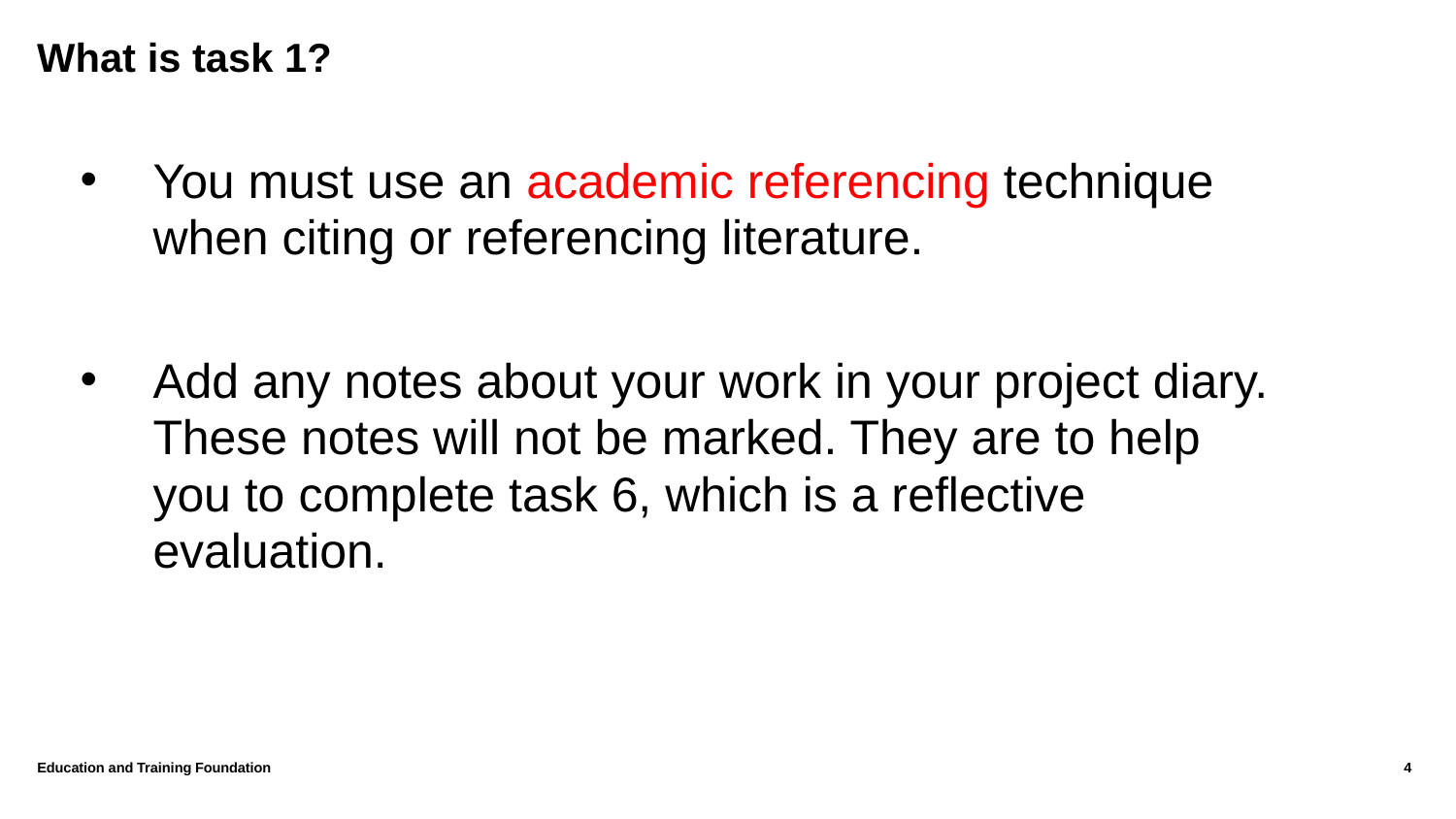

# What is task 1?
You must use an academic referencing technique when citing or referencing literature.

Add any notes about your work in your project diary. These notes will not be marked. They are to help you to complete task 6, which is a reflective evaluation.
Education and Training Foundation
4